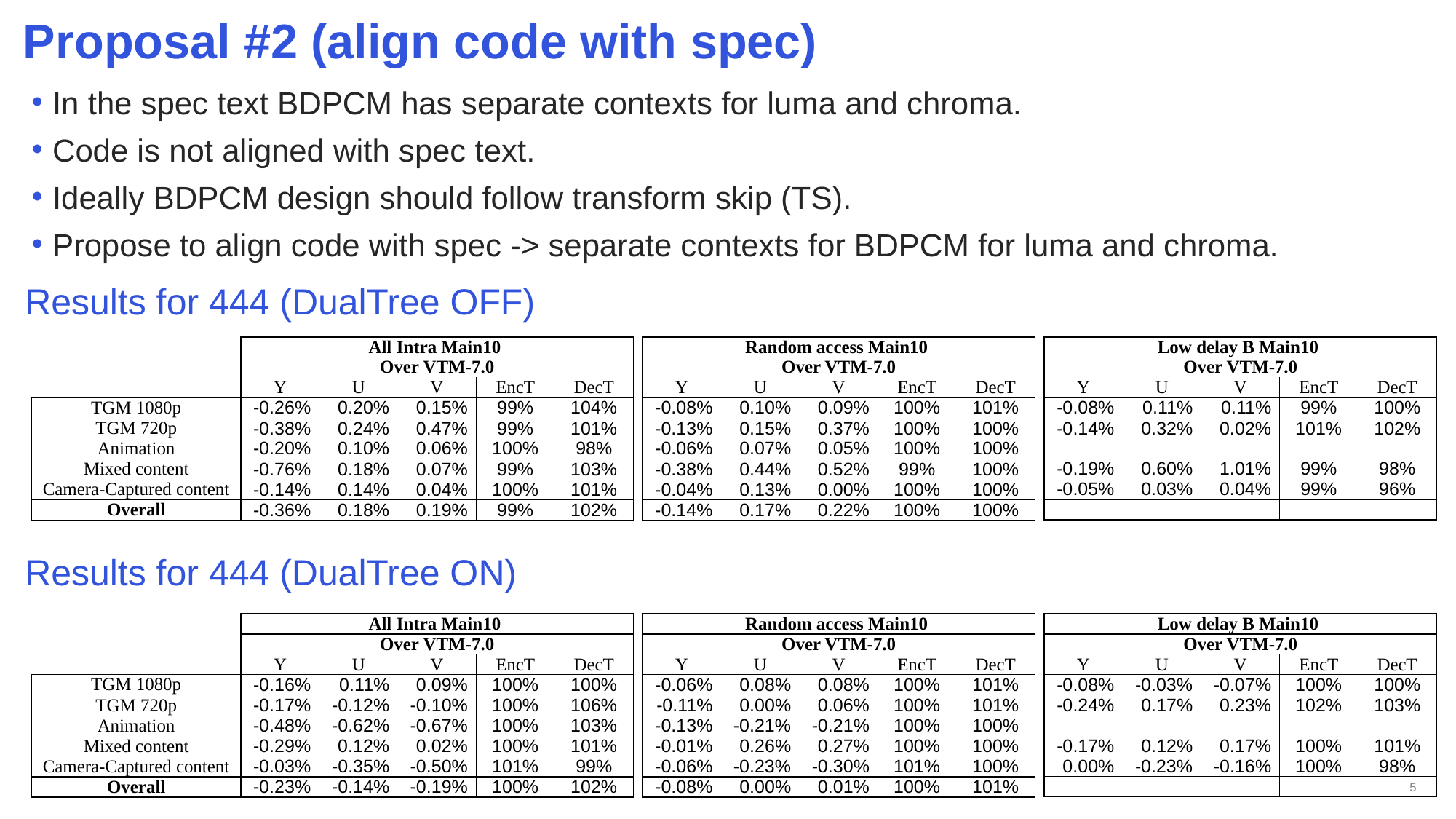

# Proposal #2 (align code with spec)
In the spec text BDPCM has separate contexts for luma and chroma.
Code is not aligned with spec text.
Ideally BDPCM design should follow transform skip (TS).
Propose to align code with spec -> separate contexts for BDPCM for luma and chroma.

Results for 444 (DualTree OFF)
|  | All Intra Main10 |  |  |  |  |
| --- | --- | --- | --- | --- | --- |
|  | Over VTM-7.0 |  |  |  |  |
|  | Y | U | V | EncT | DecT |
| TGM 1080p | -0.26% | 0.20% | 0.15% | 99% | 104% |
| TGM 720p | -0.38% | 0.24% | 0.47% | 99% | 101% |
| Animation | -0.20% | 0.10% | 0.06% | 100% | 98% |
| Mixed content | -0.76% | 0.18% | 0.07% | 99% | 103% |
| Camera-Captured content | -0.14% | 0.14% | 0.04% | 100% | 101% |
| Overall | -0.36% | 0.18% | 0.19% | 99% | 102% |
| Random access Main10 |  |  |  |  |
| --- | --- | --- | --- | --- |
| Over VTM-7.0 |  |  |  |  |
| Y | U | V | EncT | DecT |
| -0.08% | 0.10% | 0.09% | 100% | 101% |
| -0.13% | 0.15% | 0.37% | 100% | 100% |
| -0.06% | 0.07% | 0.05% | 100% | 100% |
| -0.38% | 0.44% | 0.52% | 99% | 100% |
| -0.04% | 0.13% | 0.00% | 100% | 100% |
| -0.14% | 0.17% | 0.22% | 100% | 100% |
| Low delay B Main10 |  |  |  |  |
| --- | --- | --- | --- | --- |
| Over VTM-7.0 |  |  |  |  |
| Y | U | V | EncT | DecT |
| -0.08% | 0.11% | 0.11% | 99% | 100% |
| -0.14% | 0.32% | 0.02% | 101% | 102% |
|  |  |  |  |  |
| -0.19% | 0.60% | 1.01% | 99% | 98% |
| -0.05% | 0.03% | 0.04% | 99% | 96% |
|  |  |  |  |  |
Results for 444 (DualTree ON)
|  | All Intra Main10 |  |  |  |  |
| --- | --- | --- | --- | --- | --- |
|  | Over VTM-7.0 |  |  |  |  |
|  | Y | U | V | EncT | DecT |
| TGM 1080p | -0.16% | 0.11% | 0.09% | 100% | 100% |
| TGM 720p | -0.17% | -0.12% | -0.10% | 100% | 106% |
| Animation | -0.48% | -0.62% | -0.67% | 100% | 103% |
| Mixed content | -0.29% | 0.12% | 0.02% | 100% | 101% |
| Camera-Captured content | -0.03% | -0.35% | -0.50% | 101% | 99% |
| Overall | -0.23% | -0.14% | -0.19% | 100% | 102% |
| Random access Main10 |  |  |  |  |
| --- | --- | --- | --- | --- |
| Over VTM-7.0 |  |  |  |  |
| Y | U | V | EncT | DecT |
| -0.06% | 0.08% | 0.08% | 100% | 101% |
| -0.11% | 0.00% | 0.06% | 100% | 101% |
| -0.13% | -0.21% | -0.21% | 100% | 100% |
| -0.01% | 0.26% | 0.27% | 100% | 100% |
| -0.06% | -0.23% | -0.30% | 101% | 100% |
| -0.08% | 0.00% | 0.01% | 100% | 101% |
| Low delay B Main10 |  |  |  |  |
| --- | --- | --- | --- | --- |
| Over VTM-7.0 |  |  |  |  |
| Y | U | V | EncT | DecT |
| -0.08% | -0.03% | -0.07% | 100% | 100% |
| -0.24% | 0.17% | 0.23% | 102% | 103% |
|  |  |  |  |  |
| -0.17% | 0.12% | 0.17% | 100% | 101% |
| 0.00% | -0.23% | -0.16% | 100% | 98% |
|  |  |  |  |  |